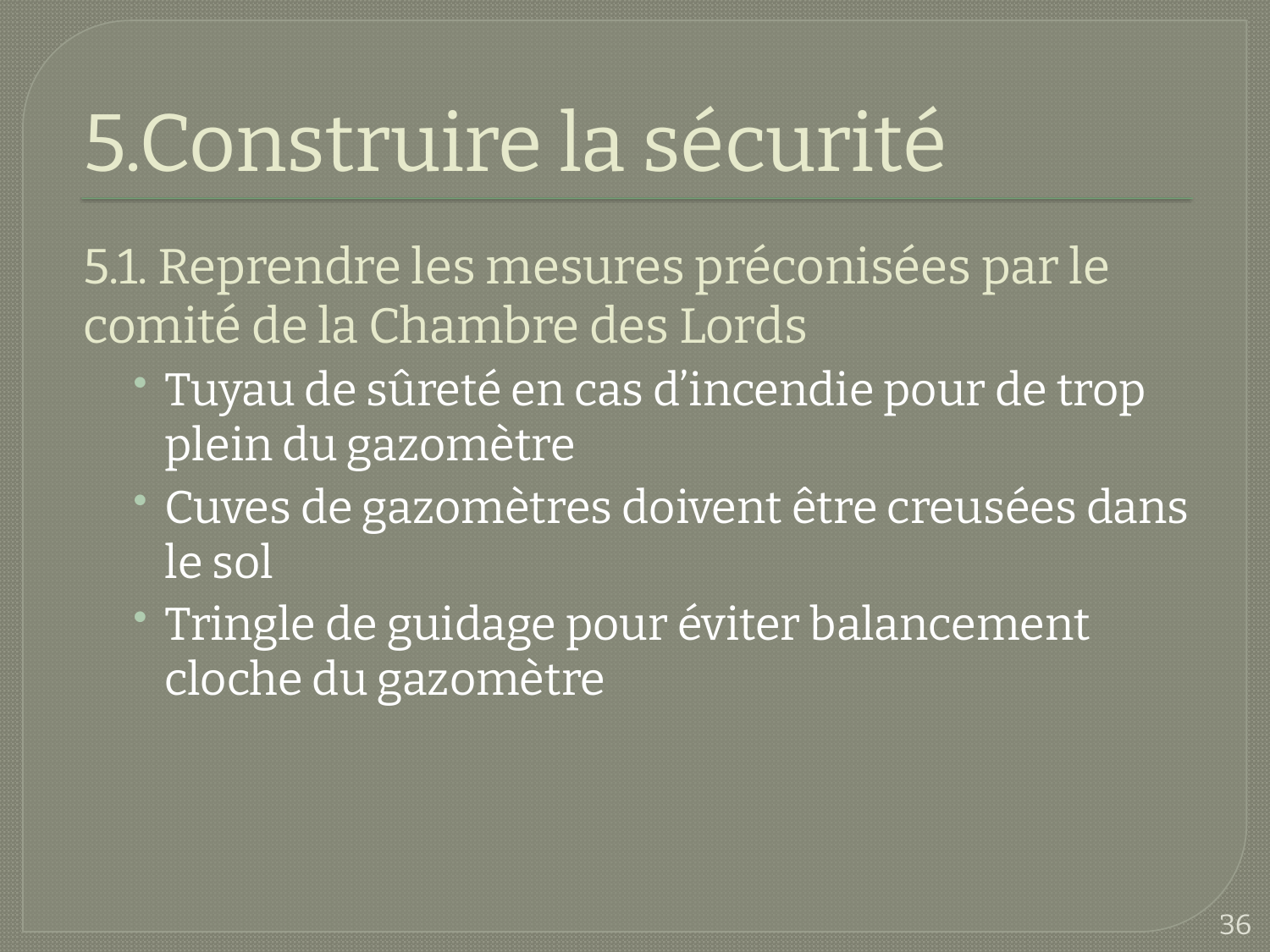

# 5.Construire la sécurité
5.1. Reprendre les mesures préconisées par le comité de la Chambre des Lords
Tuyau de sûreté en cas d’incendie pour de trop plein du gazomètre
Cuves de gazomètres doivent être creusées dans le sol
Tringle de guidage pour éviter balancement cloche du gazomètre
36